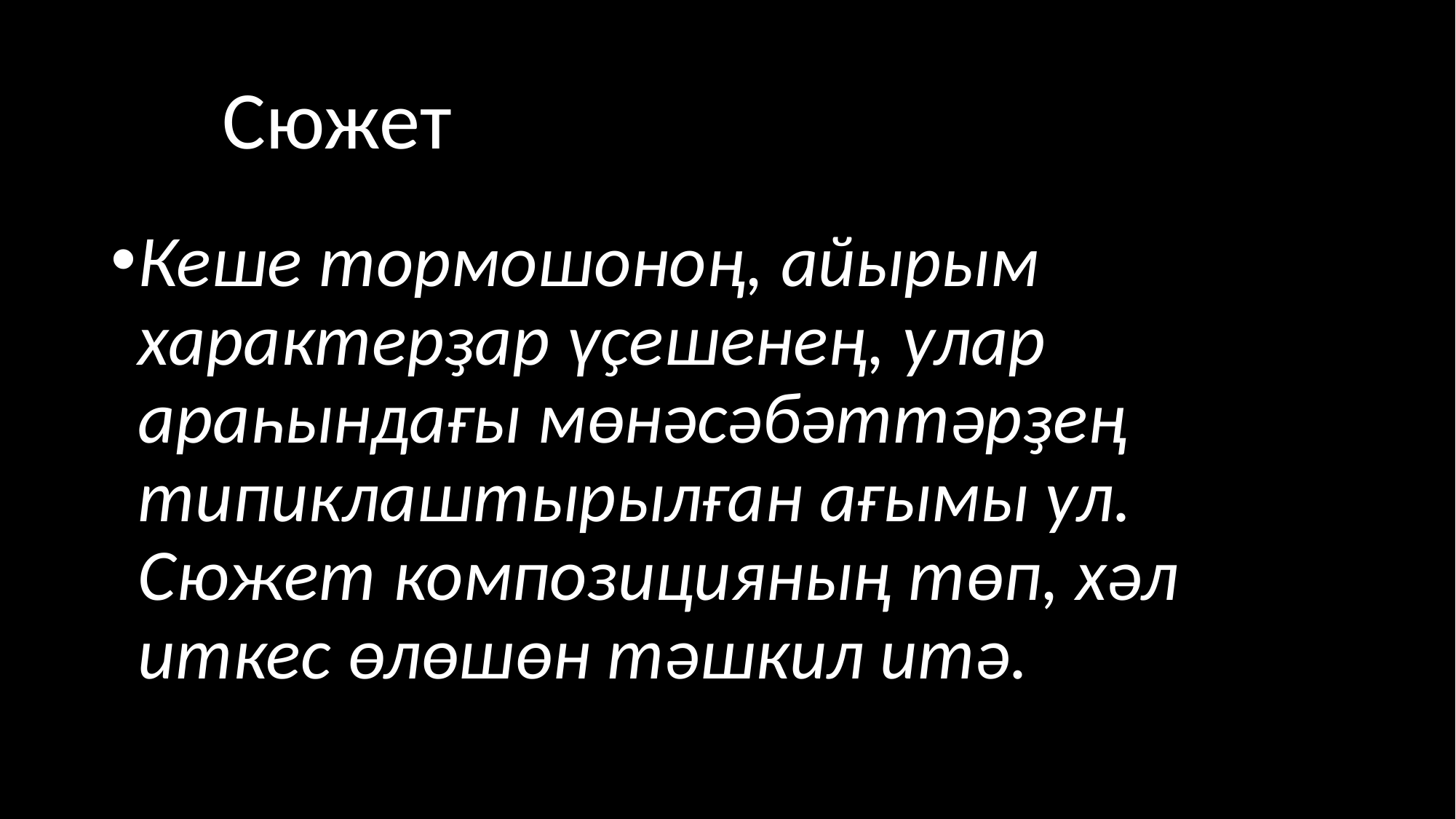

# Сюжет
Кеше тормошоноң, айырым характерҙар үҫешенең, улар араһындағы мөнәсәбәттәрҙең типиклаштырылған ағымы ул. Сюжет композицияның төп, хәл иткес өлөшөн тәшкил итә.